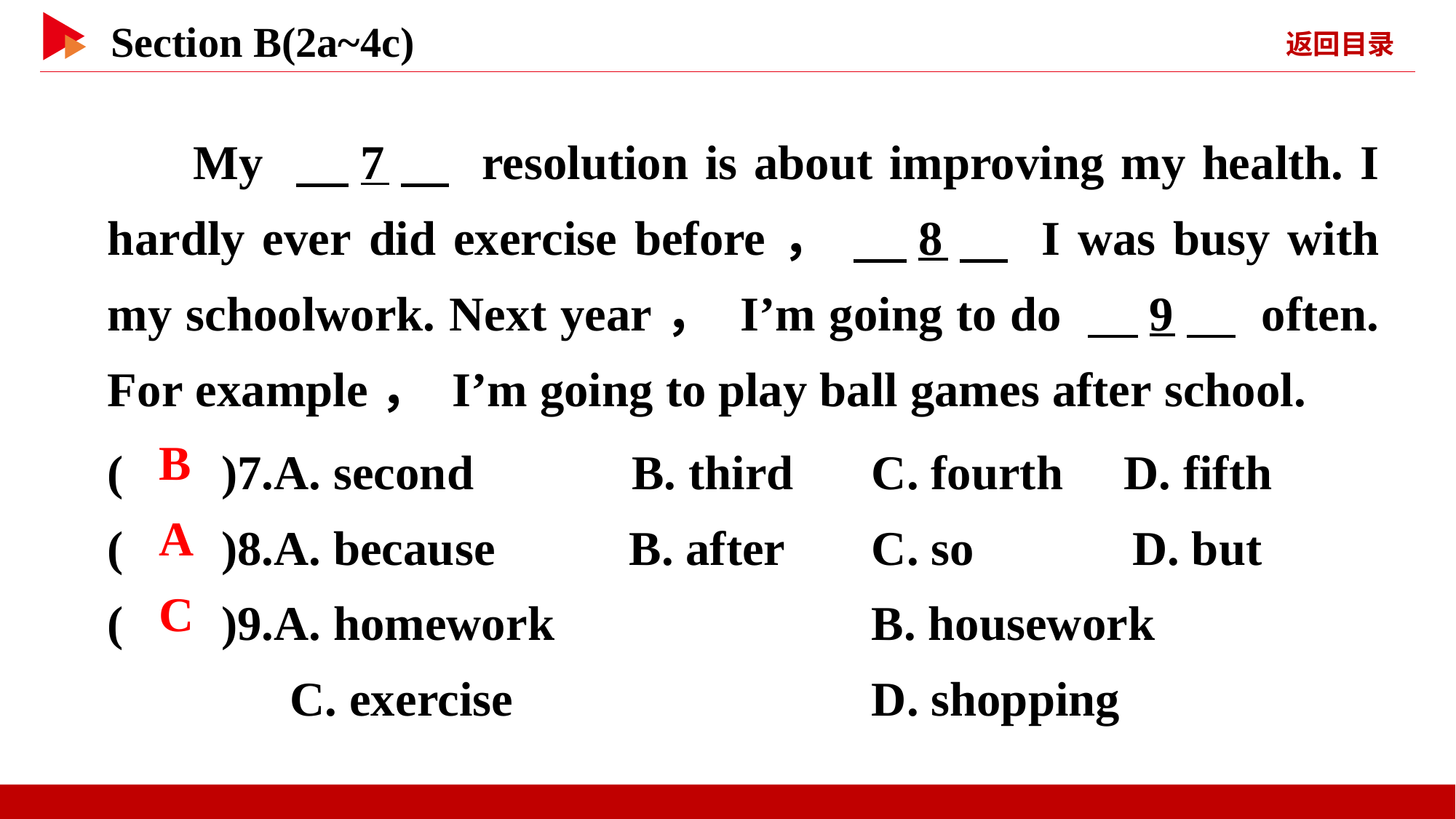

My 　7　 resolution is about improving my health. I hardly ever did exercise before， 　8　 I was busy with my schoolwork. Next year， I’m going to do 　9　 often. For example， I’m going to play ball games after school.
(        )7.A. second             B. third	C. fourth     D. fifth
(        )8.A. because           B. after	C. so             D. but
(        )9.A. homework      			B. housework
	      C. exercise             		D. shopping
   B
   A
   C